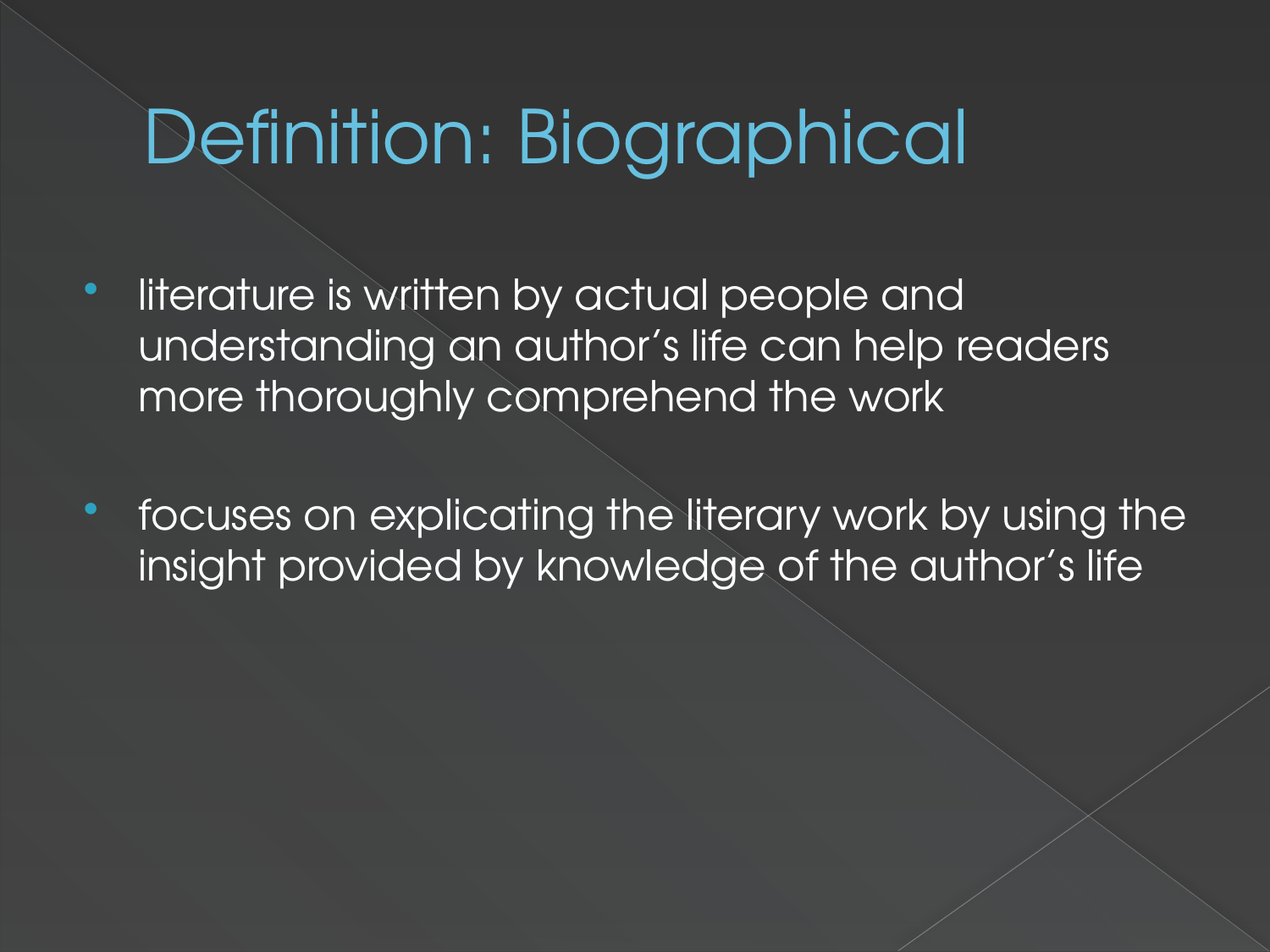

# Definition: Biographical
literature is written by actual people and understanding an author’s life can help readers more thoroughly comprehend the work

focuses on explicating the literary work by using the insight provided by knowledge of the author’s life